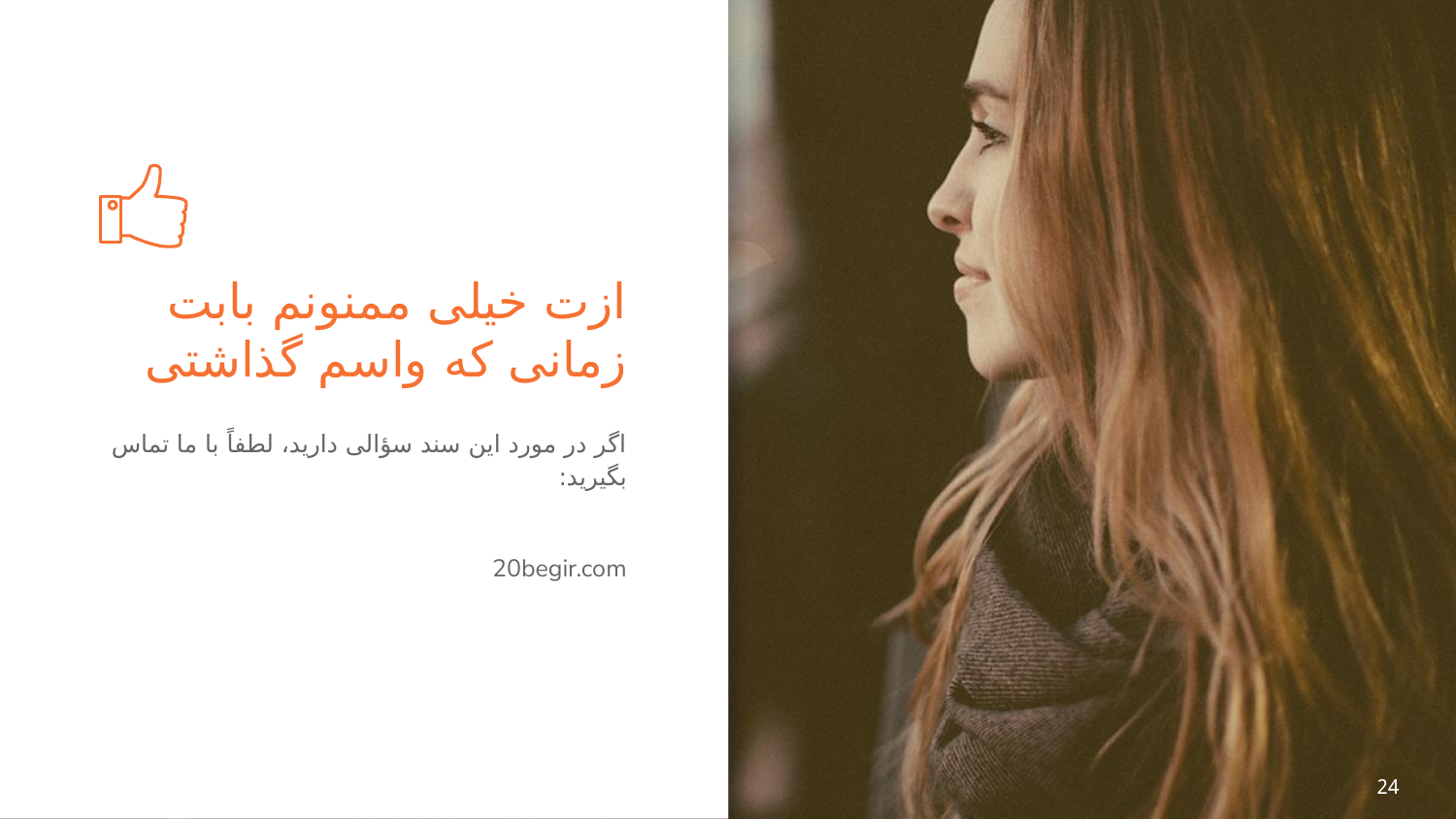

# ازت خیلی ممنونم بابت زمانی که واسم گذاشتی
اگر در مورد این سند سؤالی دارید، لطفاً با ما تماس بگیرید:

20begir.com

24